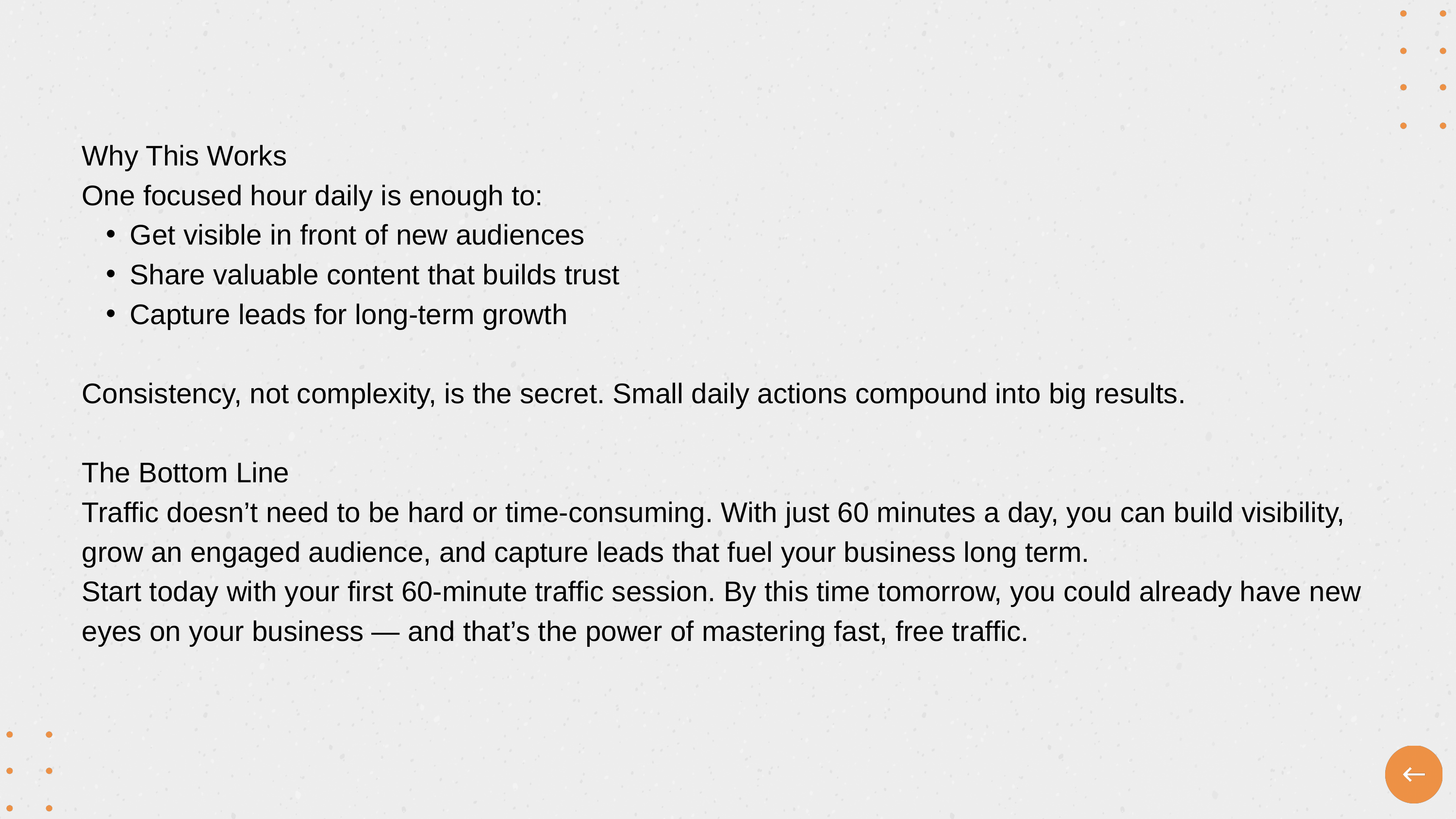

Why This Works
One focused hour daily is enough to:
Get visible in front of new audiences
Share valuable content that builds trust
Capture leads for long-term growth

Consistency, not complexity, is the secret. Small daily actions compound into big results.

The Bottom Line
Traffic doesn’t need to be hard or time-consuming. With just 60 minutes a day, you can build visibility, grow an engaged audience, and capture leads that fuel your business long term.
Start today with your first 60-minute traffic session. By this time tomorrow, you could already have new eyes on your business — and that’s the power of mastering fast, free traffic.